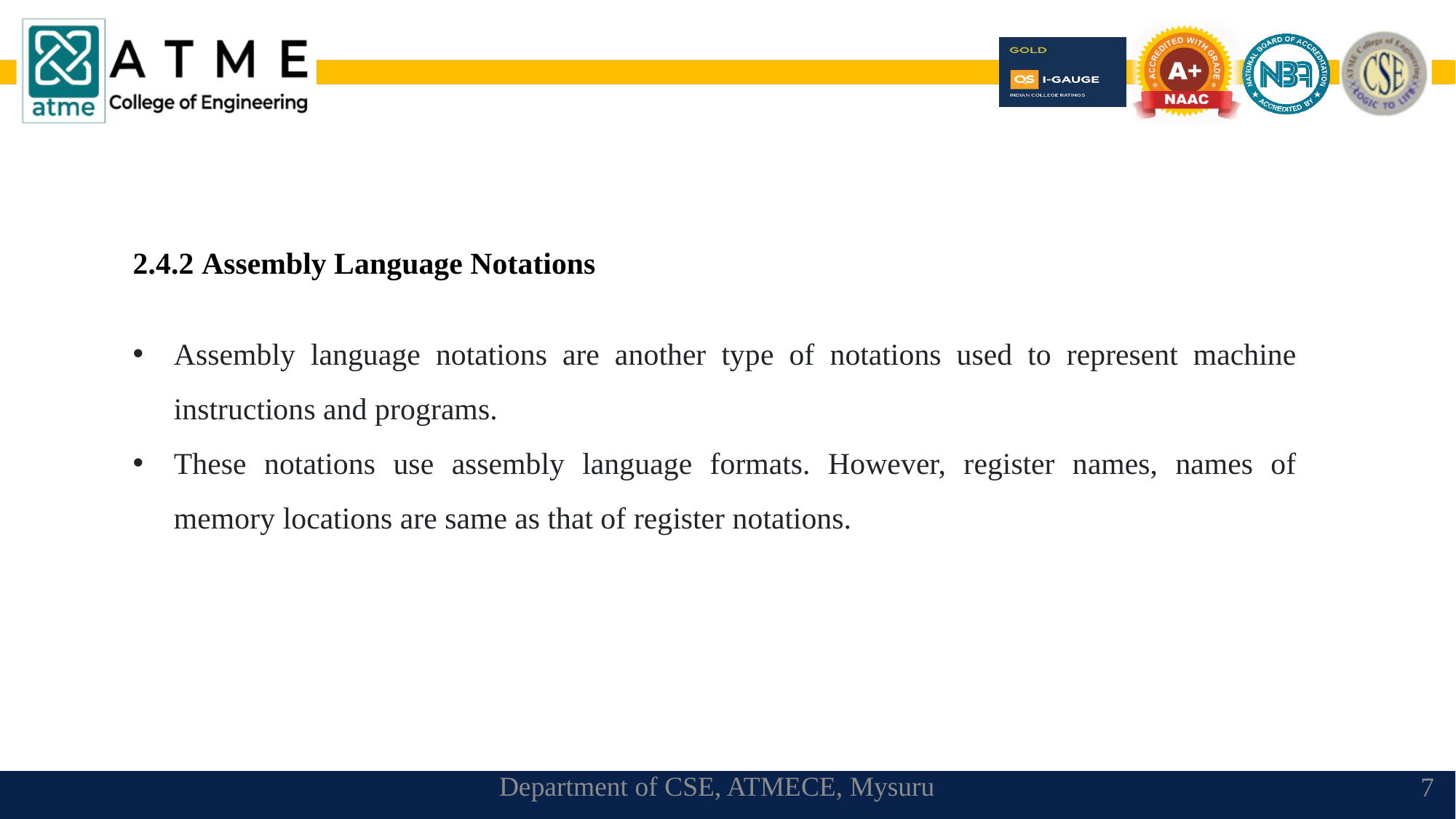

2.4.2 Assembly Language Notations

Assembly language notations are another type of notations used to represent machine instructions and programs.
These notations use assembly language formats. However, register names, names of memory locations are same as that of register notations.

Department of CSE, ATMECE, Mysuru
7